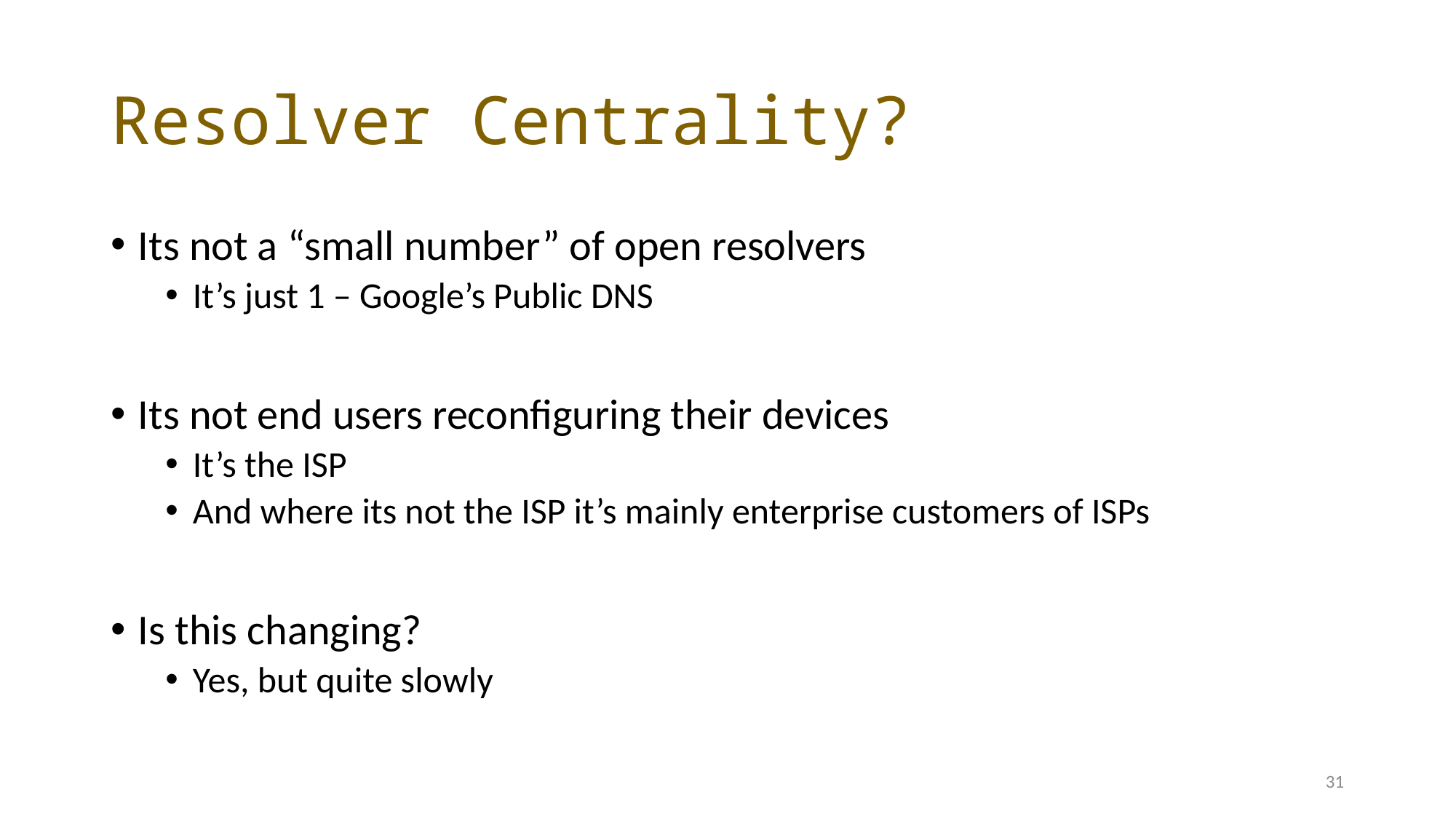

# Resolver Centrality?
Its not a “small number” of open resolvers
It’s just 1 – Google’s Public DNS

Its not end users reconfiguring their devices
It’s the ISP
And where its not the ISP it’s mainly enterprise customers of ISPs

Is this changing?
Yes, but quite slowly
31